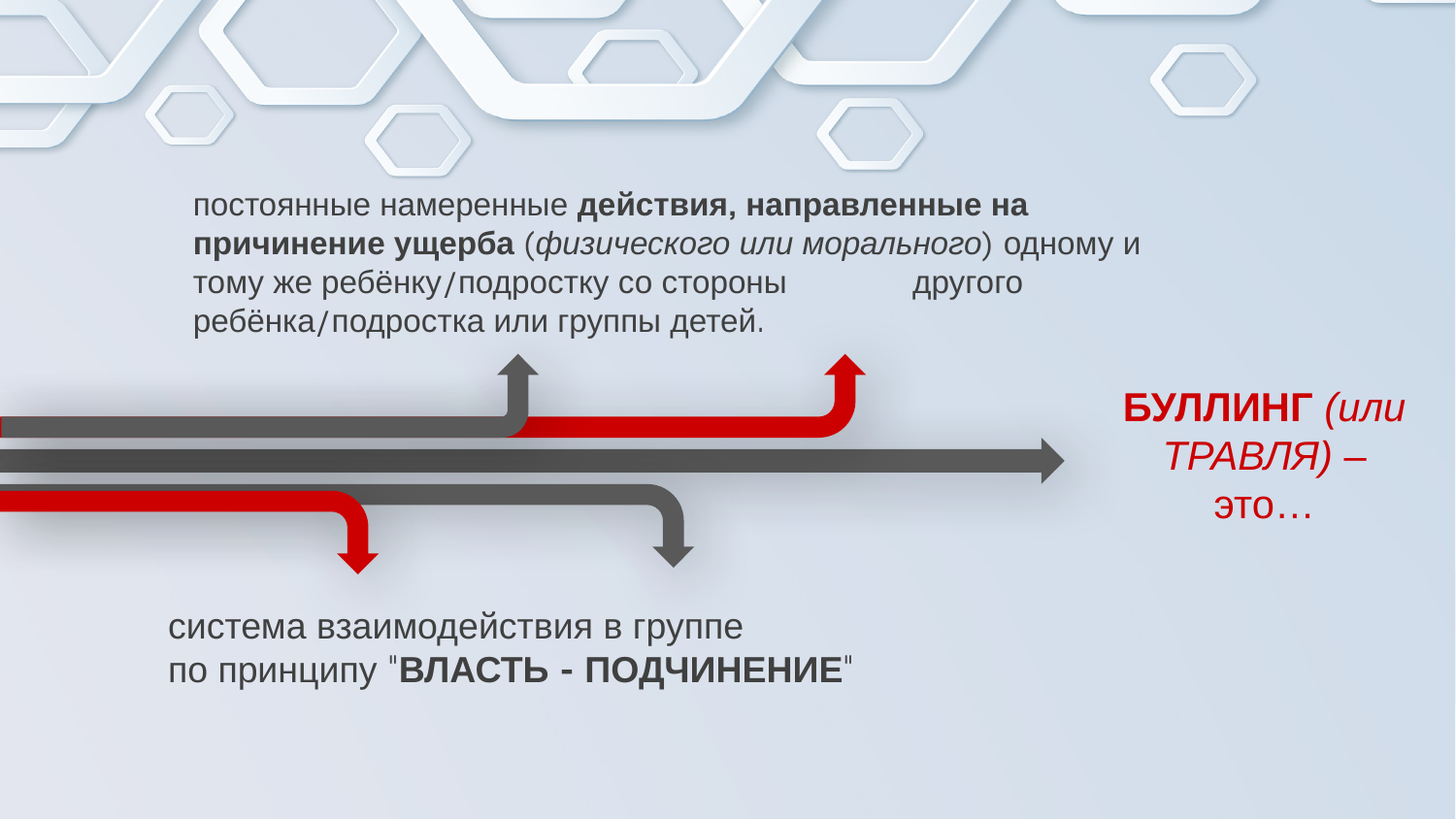

постоянные намеренные действия, направленные на причинение ущерба (физического или морального) одному и тому же ребёнку/подростку со стороны              другого ребёнка/подростка или группы детей.

БУЛЛИНГ (или ТРАВЛЯ) – это…
система взаимодействия в группе
по принципу "ВЛАСТЬ - ПОДЧИНЕНИЕ"